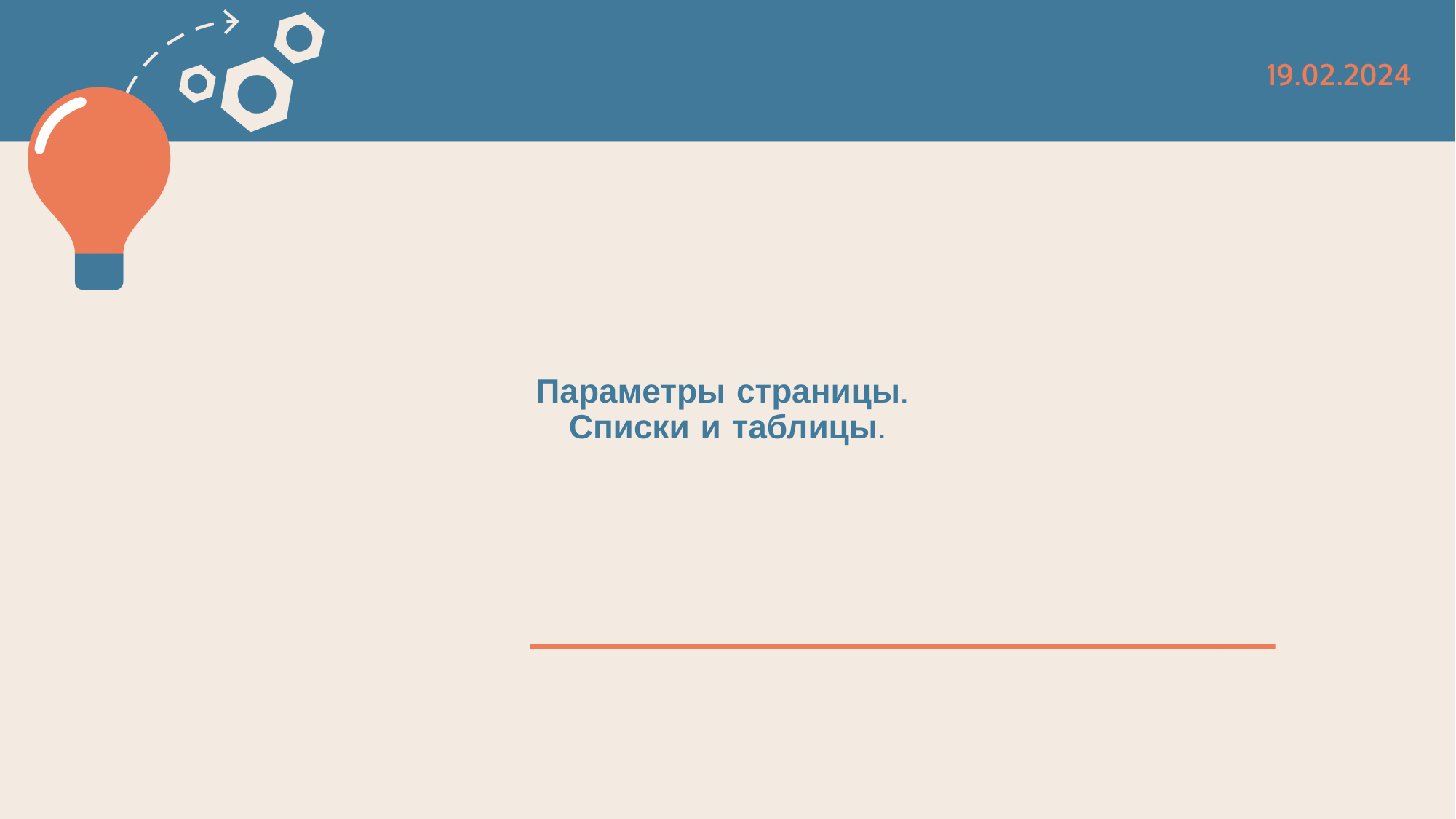

19.02.2024
# Параметры страницы.
Списки и таблицы.